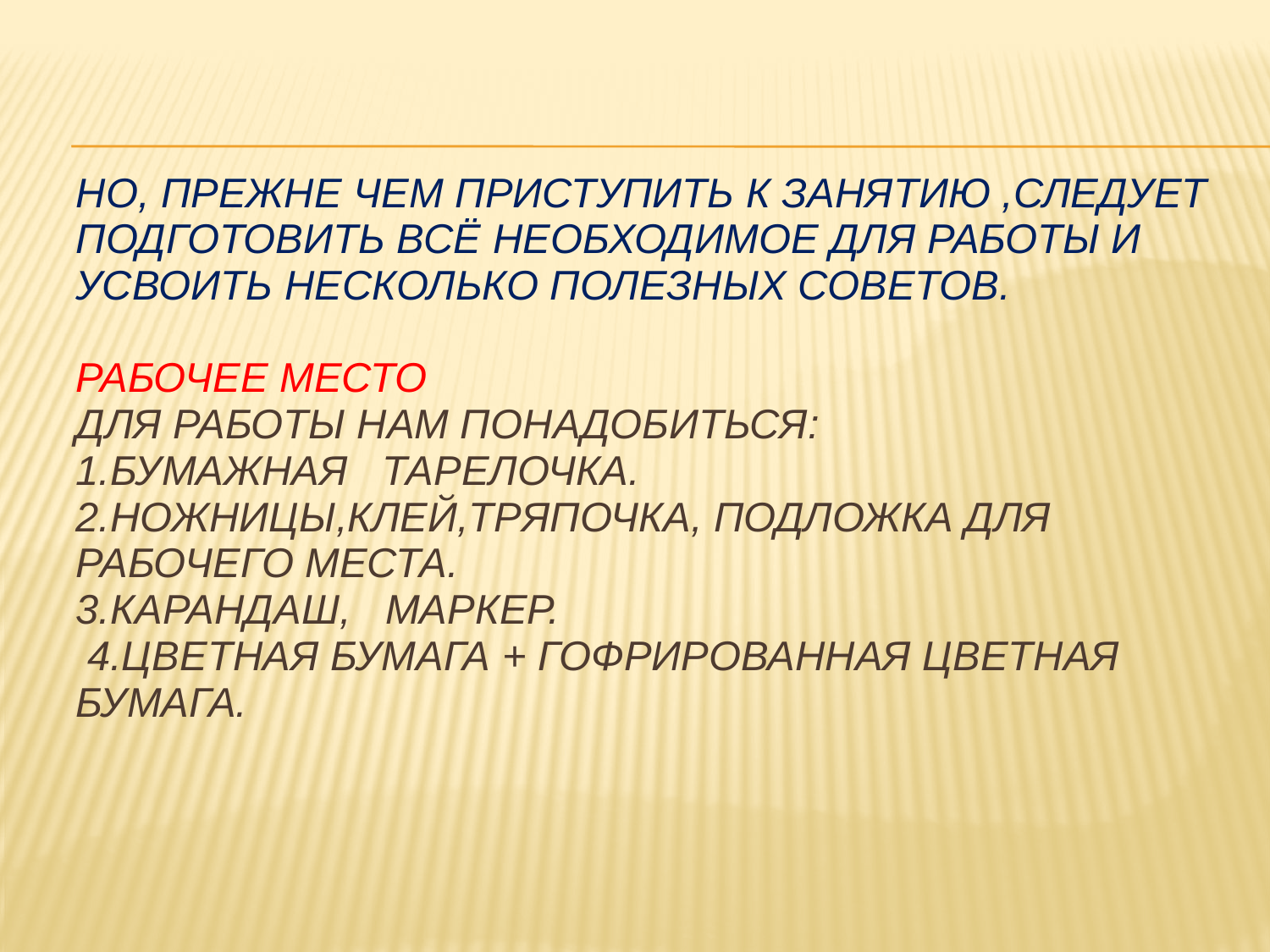

# Но, прежне чем приступить к занятию ,следует подготовить всё необходимое для работы и усвоить несколько полезных советов.   Рабочее место Для работы нам понадобиться: 1.Бумажная   тарелочка. 2.Ножницы,клей,тряпочка, подложка для рабочего места. 3.Карандаш,   маркер. 4.Цветная бумага + гофрированная цветная бумага.